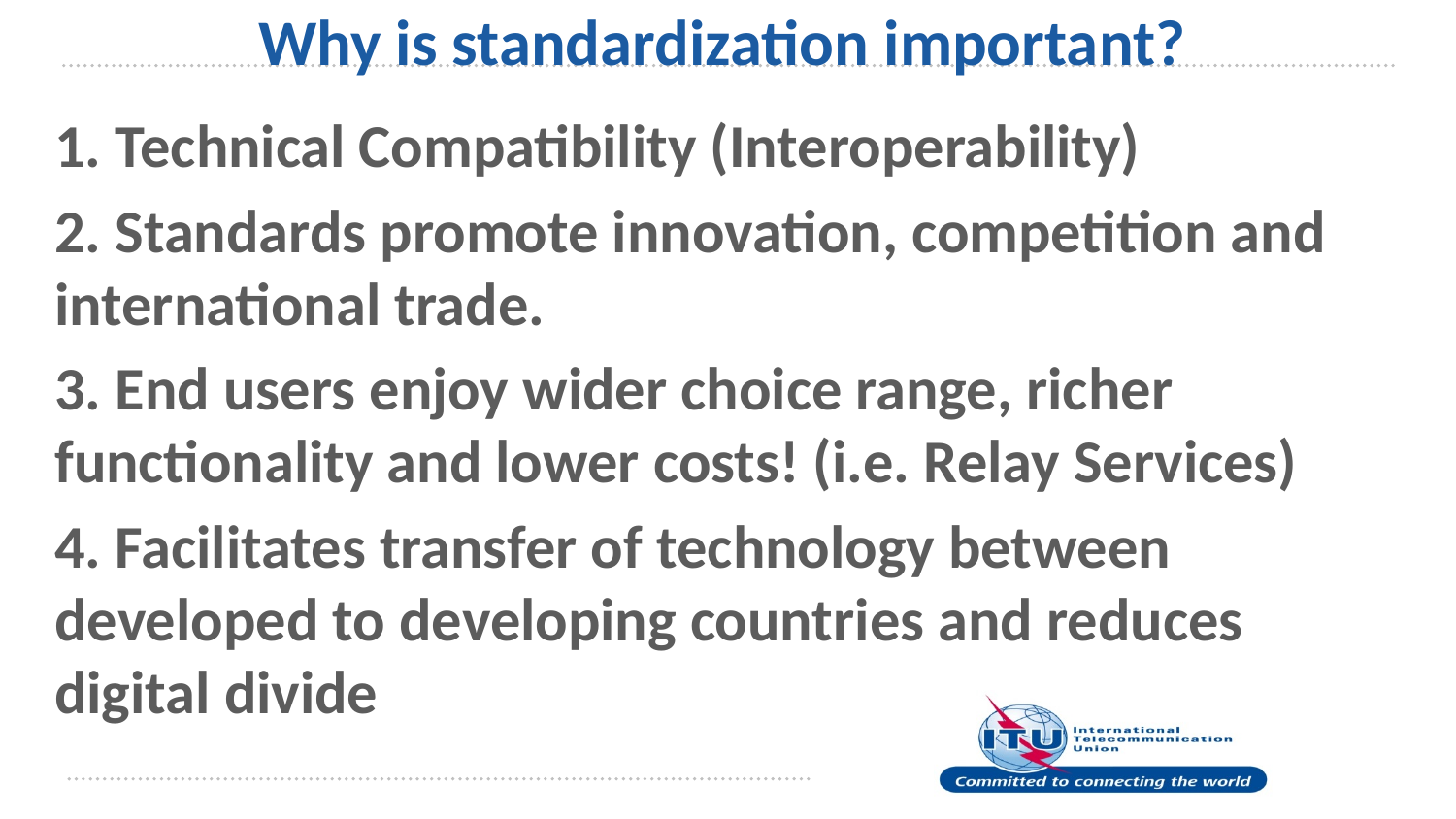

# Why is standardization important?
1. Technical Compatibility (Interoperability)
2. Standards promote innovation, competition and international trade.
3. End users enjoy wider choice range, richer functionality and lower costs! (i.e. Relay Services)
4. Facilitates transfer of technology between developed to developing countries and reduces digital divide